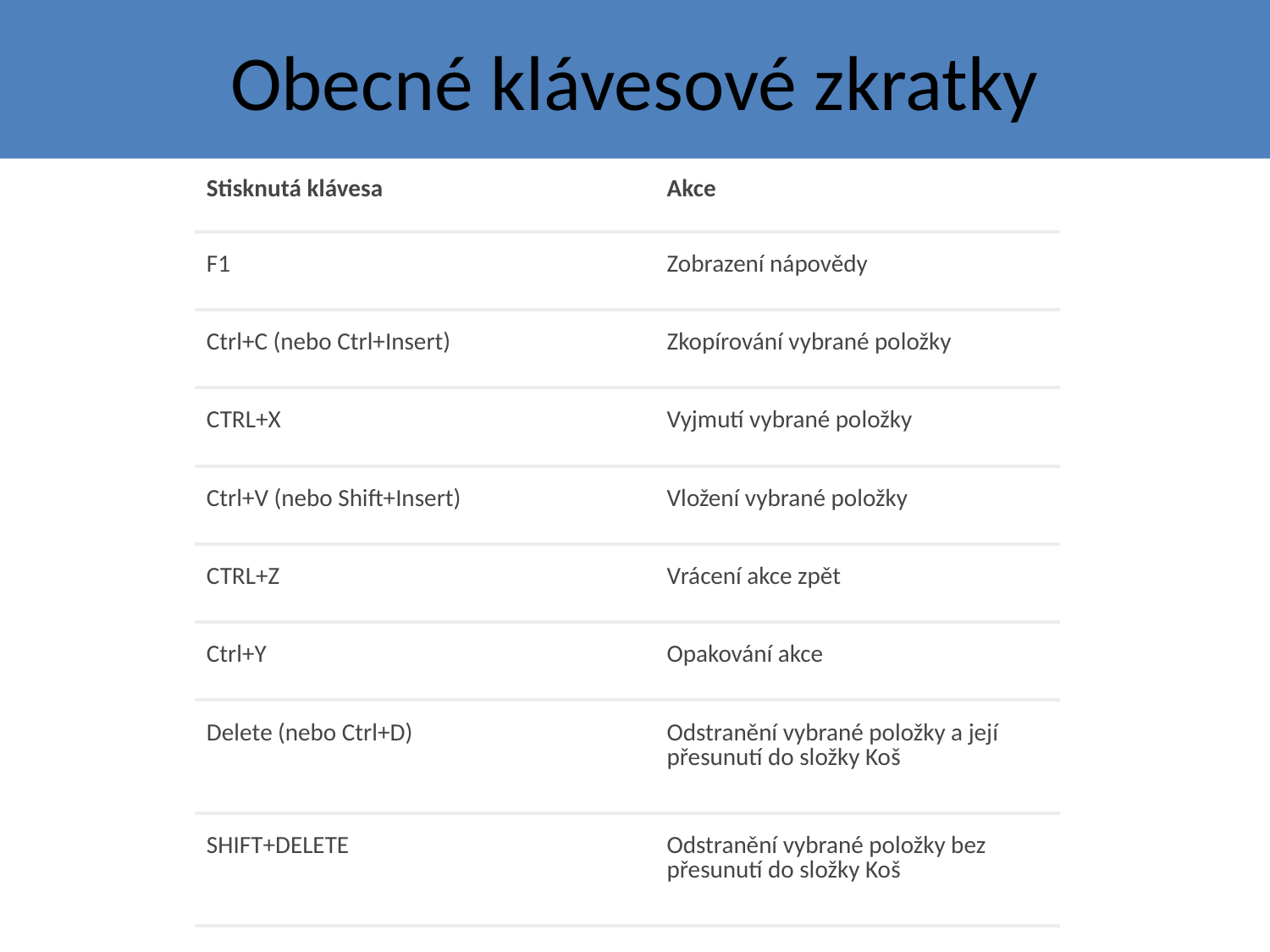

# Obecné klávesové zkratky
| Stisknutá klávesa | Akce |
| --- | --- |
| F1 | Zobrazení nápovědy |
| Ctrl+C (nebo Ctrl+Insert) | Zkopírování vybrané položky |
| CTRL+X | Vyjmutí vybrané položky |
| Ctrl+V (nebo Shift+Insert) | Vložení vybrané položky |
| CTRL+Z | Vrácení akce zpět |
| Ctrl+Y | Opakování akce |
| Delete (nebo Ctrl+D) | Odstranění vybrané položky a její přesunutí do složky Koš |
| SHIFT+DELETE | Odstranění vybrané položky bez přesunutí do složky Koš |